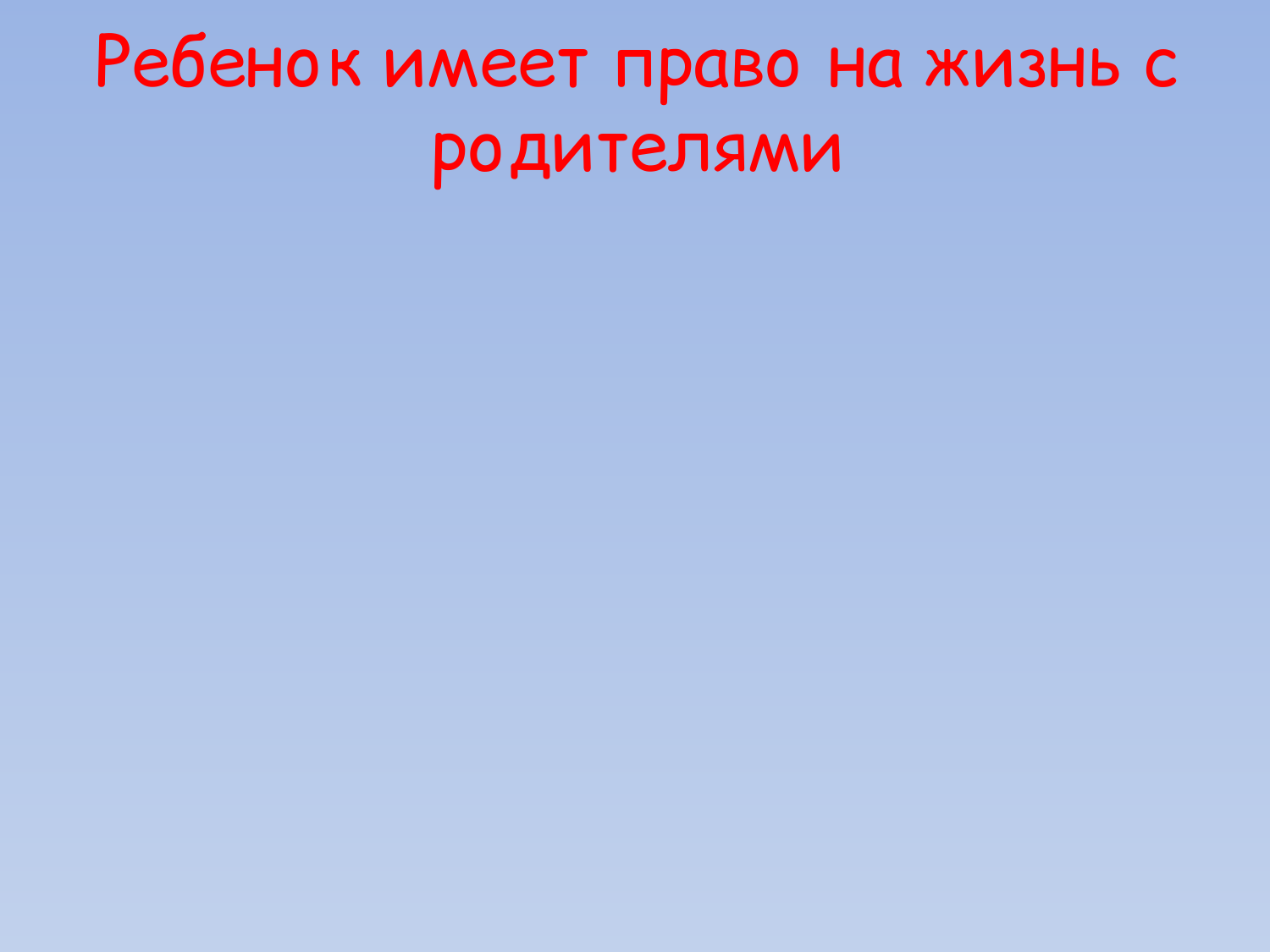

# Ребенок имеет право на жизнь с родителями